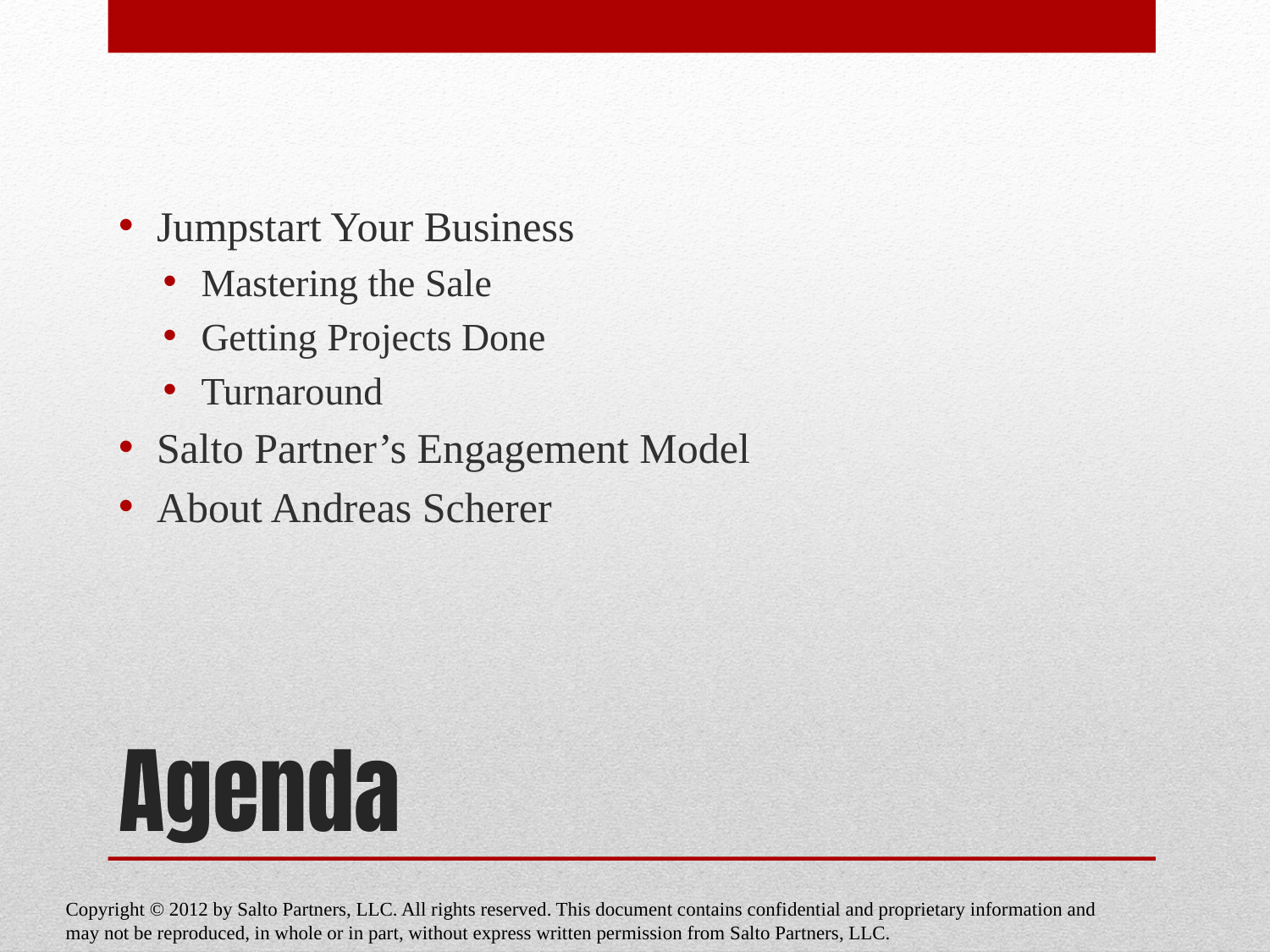

Jumpstart Your Business
Mastering the Sale
Getting Projects Done
Turnaround
Salto Partner’s Engagement Model
About Andreas Scherer
# Agenda